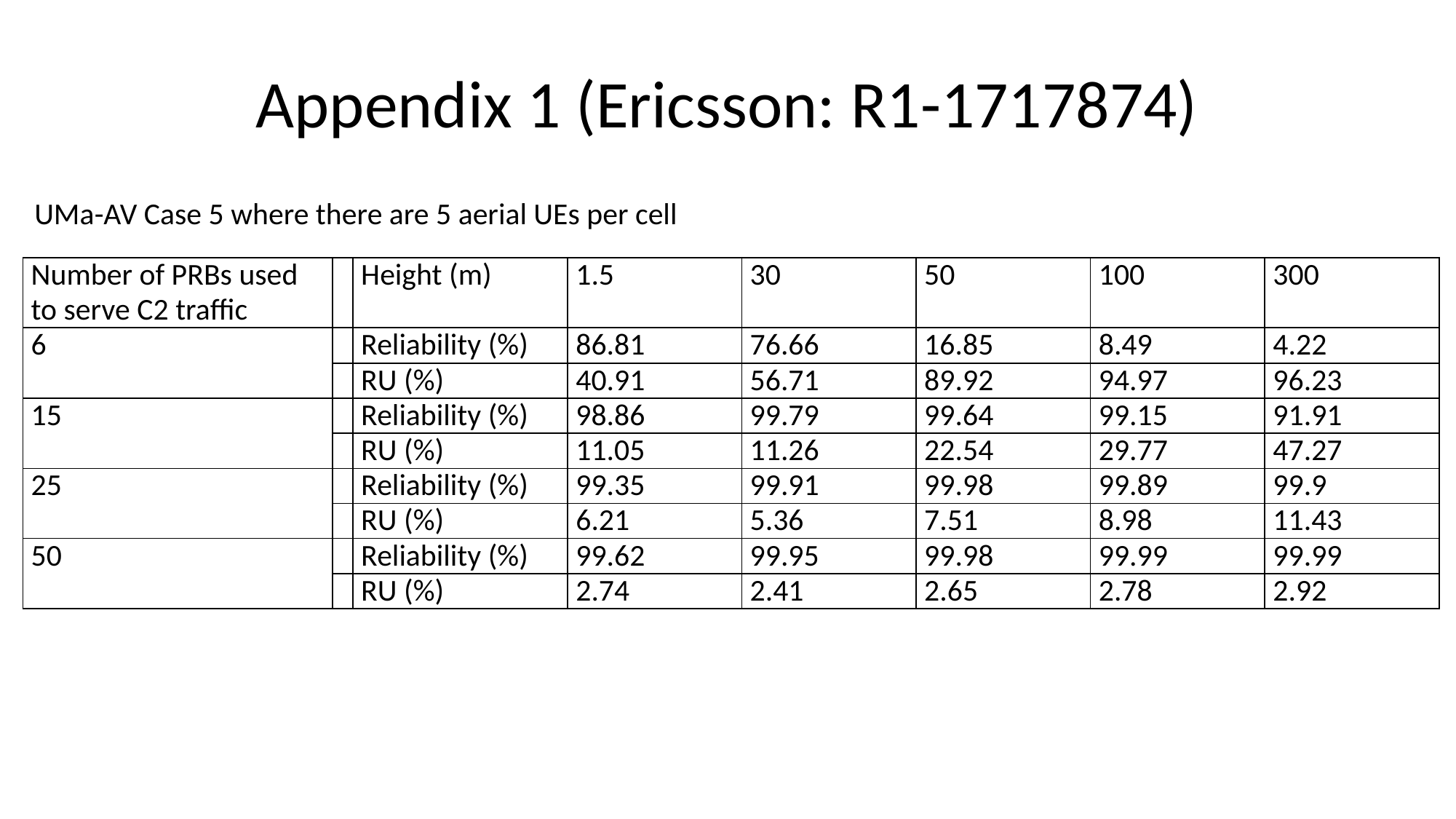

# Appendix 1 (Ericsson: R1-1717874)
UMa-AV Case 5 where there are 5 aerial UEs per cell
| Number of PRBs used to serve C2 traffic |  | Height (m) | 1.5 | 30 | 50 | 100 | 300 |
| --- | --- | --- | --- | --- | --- | --- | --- |
| 6 |  | Reliability (%) | 86.81 | 76.66 | 16.85 | 8.49 | 4.22 |
|  |  | RU (%) | 40.91 | 56.71 | 89.92 | 94.97 | 96.23 |
| 15 |  | Reliability (%) | 98.86 | 99.79 | 99.64 | 99.15 | 91.91 |
|  |  | RU (%) | 11.05 | 11.26 | 22.54 | 29.77 | 47.27 |
| 25 |  | Reliability (%) | 99.35 | 99.91 | 99.98 | 99.89 | 99.9 |
|  |  | RU (%) | 6.21 | 5.36 | 7.51 | 8.98 | 11.43 |
| 50 |  | Reliability (%) | 99.62 | 99.95 | 99.98 | 99.99 | 99.99 |
|  |  | RU (%) | 2.74 | 2.41 | 2.65 | 2.78 | 2.92 |